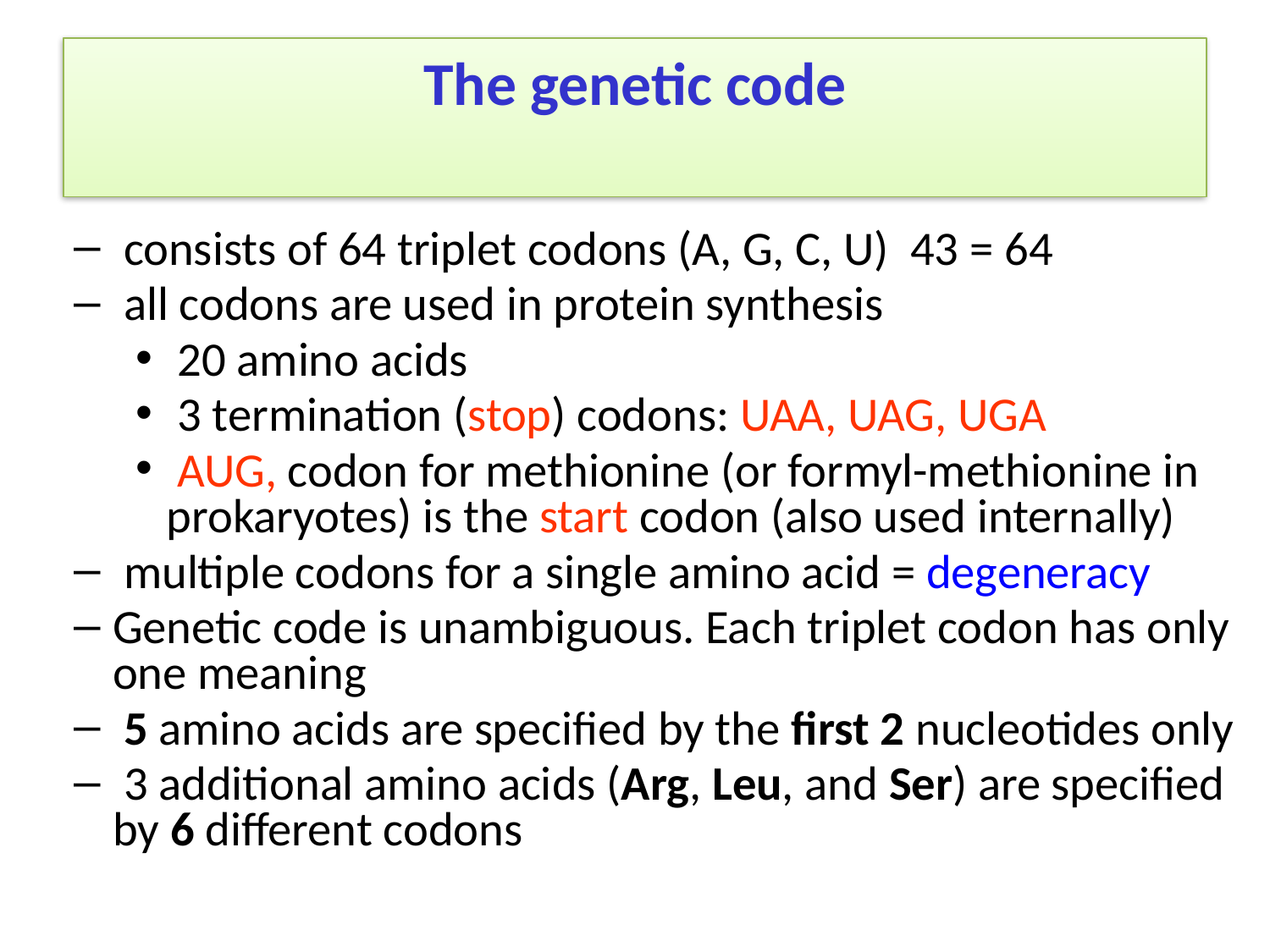

# The genetic code

 consists of 64 triplet codons (A, G, C, U)  43 = 64
 all codons are used in protein synthesis
 20 amino acids
 3 termination (stop) codons: UAA, UAG, UGA
 AUG, codon for methionine (or formyl-methionine in prokaryotes) is the start codon (also used internally)
 multiple codons for a single amino acid = degeneracy
Genetic code is unambiguous. Each triplet codon has only one meaning
 5 amino acids are specified by the first 2 nucleotides only
 3 additional amino acids (Arg, Leu, and Ser) are specified by 6 different codons